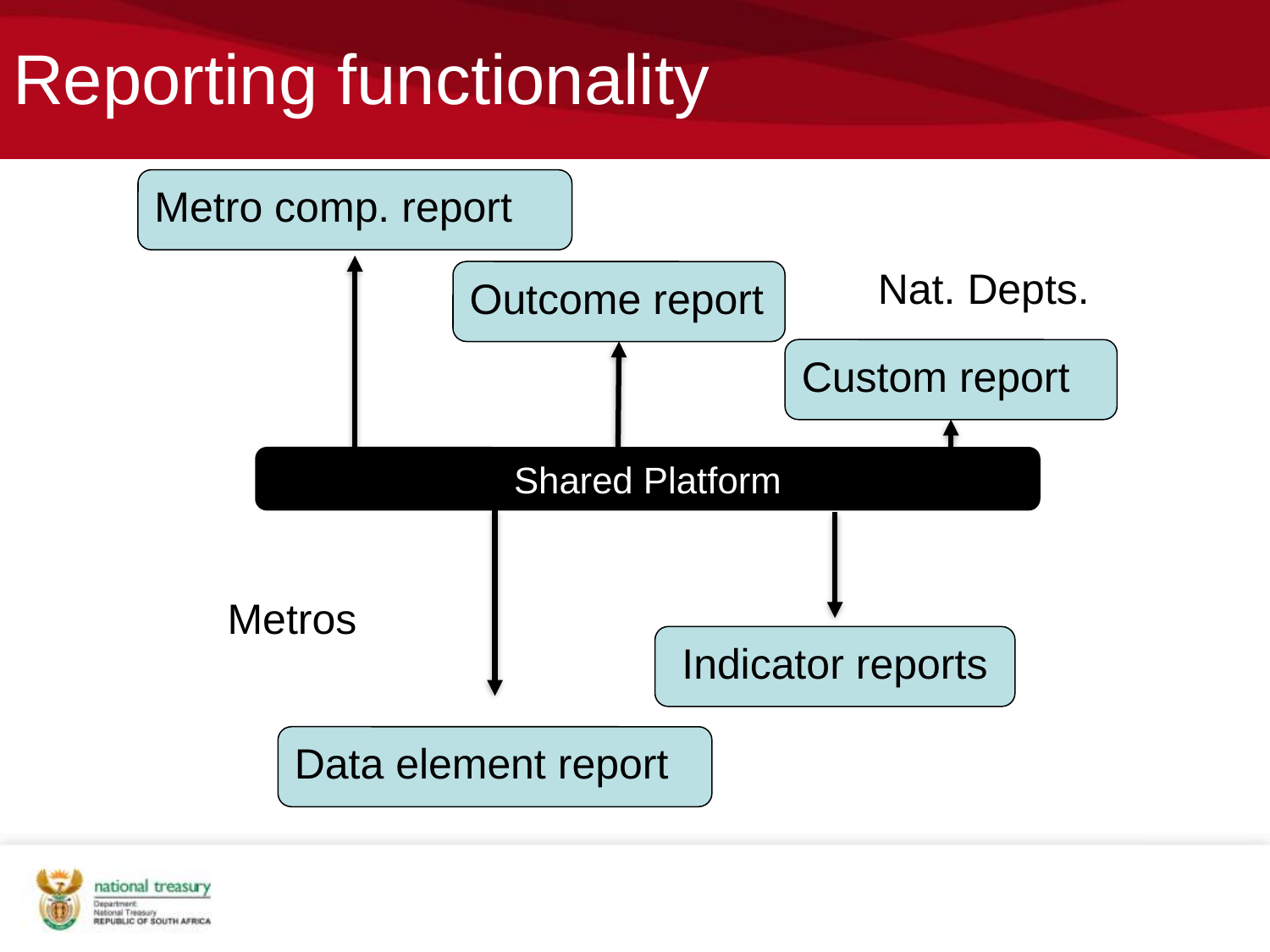

# Reporting functionality
Metro comp. report
Nat. Depts.
Outcome report
Custom report
Shared Platform
Metros
Indicator reports
Data element report